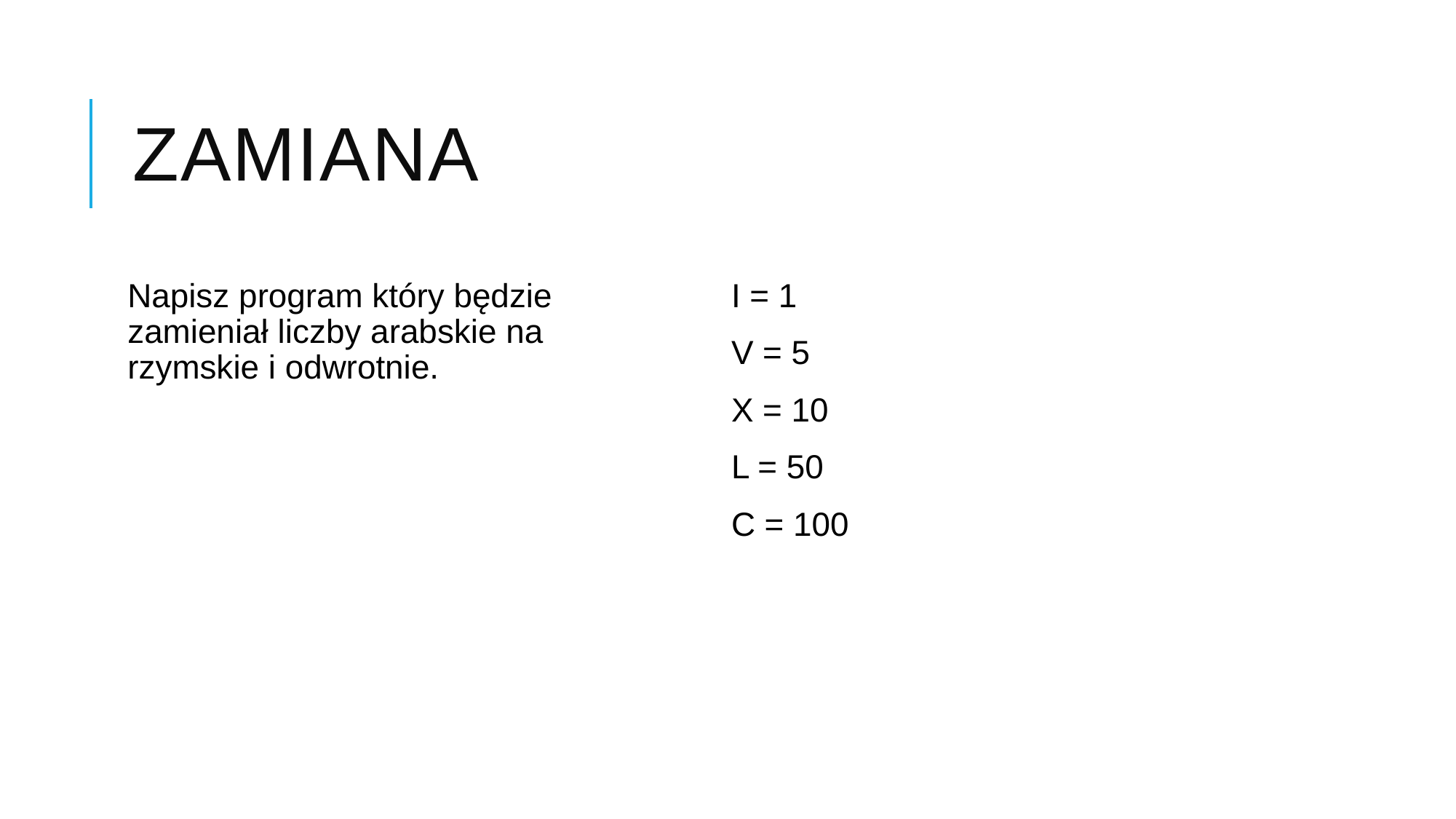

# Zamiana
Napisz program który będzie zamieniał liczby arabskie na rzymskie i odwrotnie.

I = 1
V = 5
X = 10
L = 50
C = 100